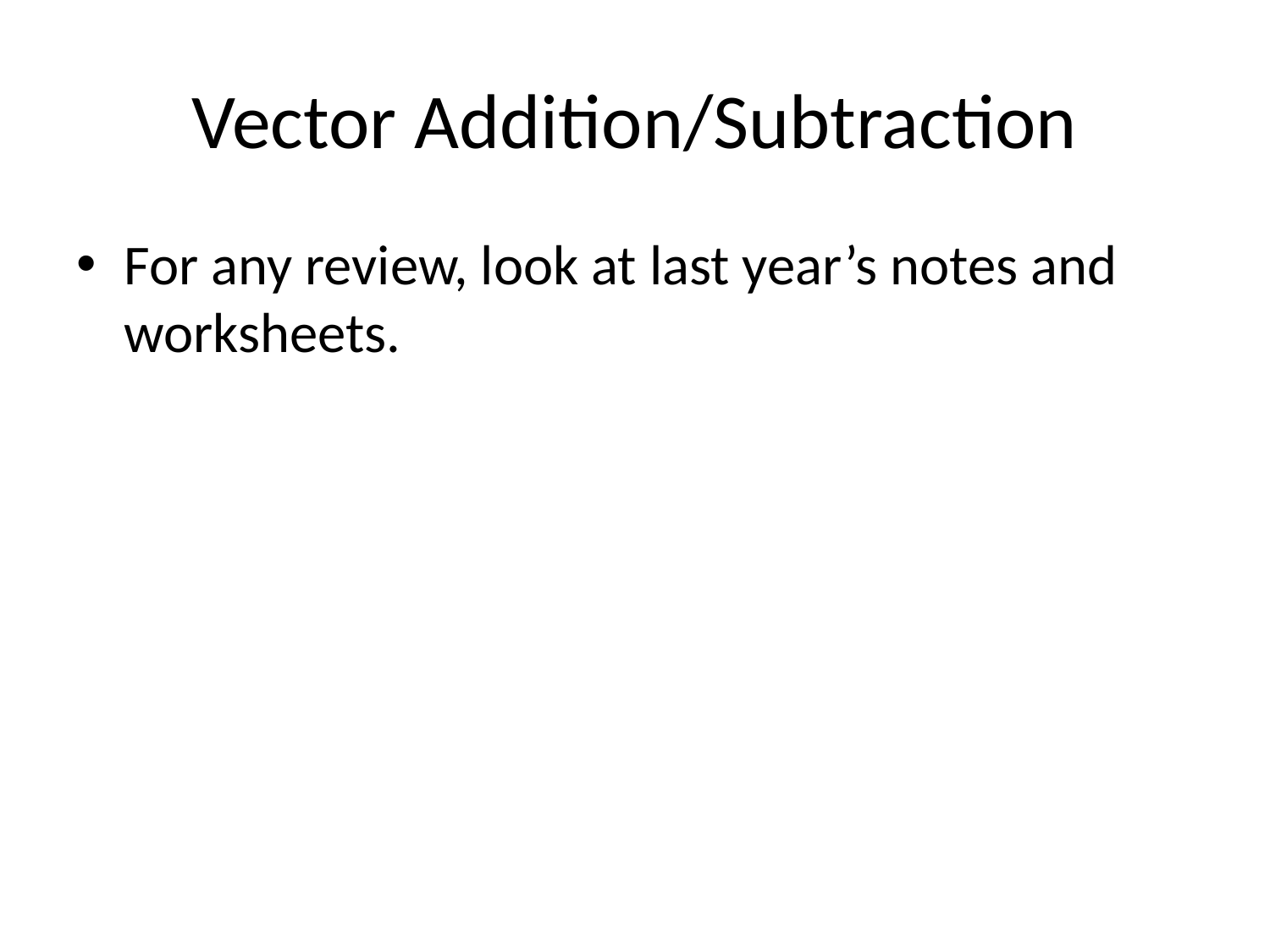

# Vector Addition/Subtraction
For any review, look at last year’s notes and worksheets.